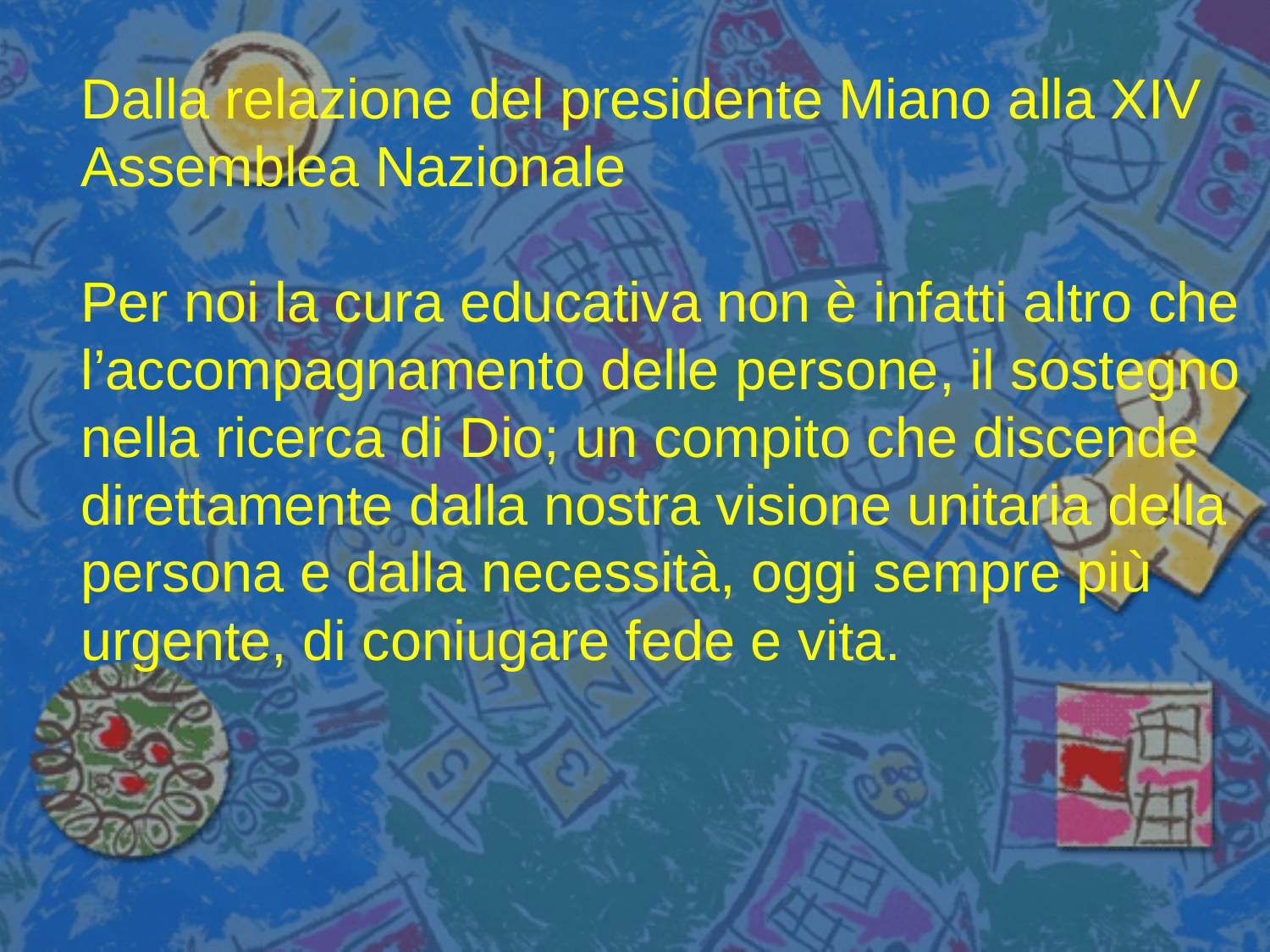

Dalla relazione del presidente Miano alla XIV
Assemblea Nazionale

Per noi la cura educativa non è infatti altro che
l’accompagnamento delle persone, il sostegno
nella ricerca di Dio; un compito che discende
direttamente dalla nostra visione unitaria della
persona e dalla necessità, oggi sempre più
urgente, di coniugare fede e vita.